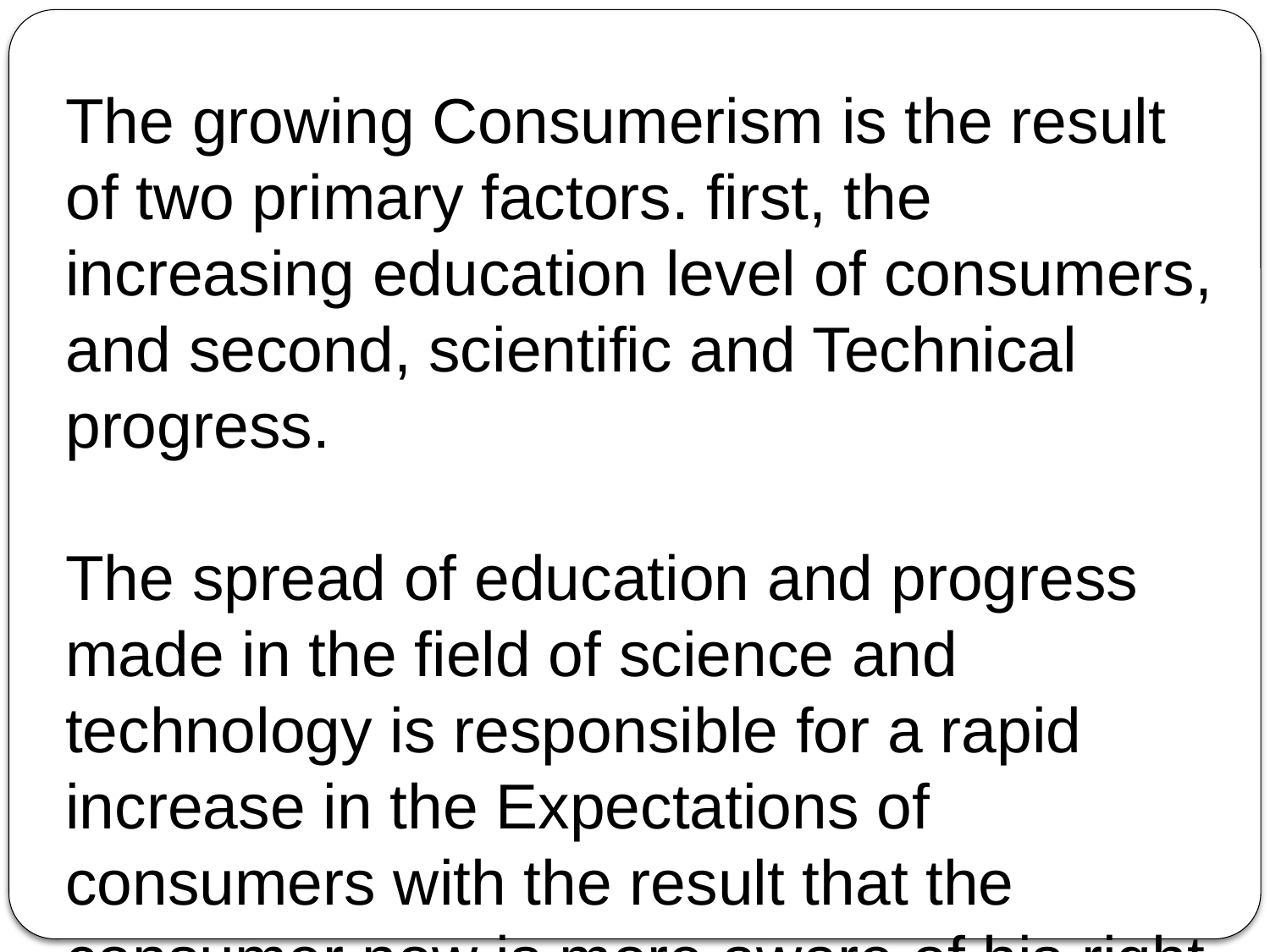

The growing Consumerism is the result of two primary factors. first, the increasing education level of consumers, and second, scientific and Technical progress.

The spread of education and progress made in the field of science and technology is responsible for a rapid increase in the Expectations of consumers with the result that the consumer now is more aware of his right and satisfaction